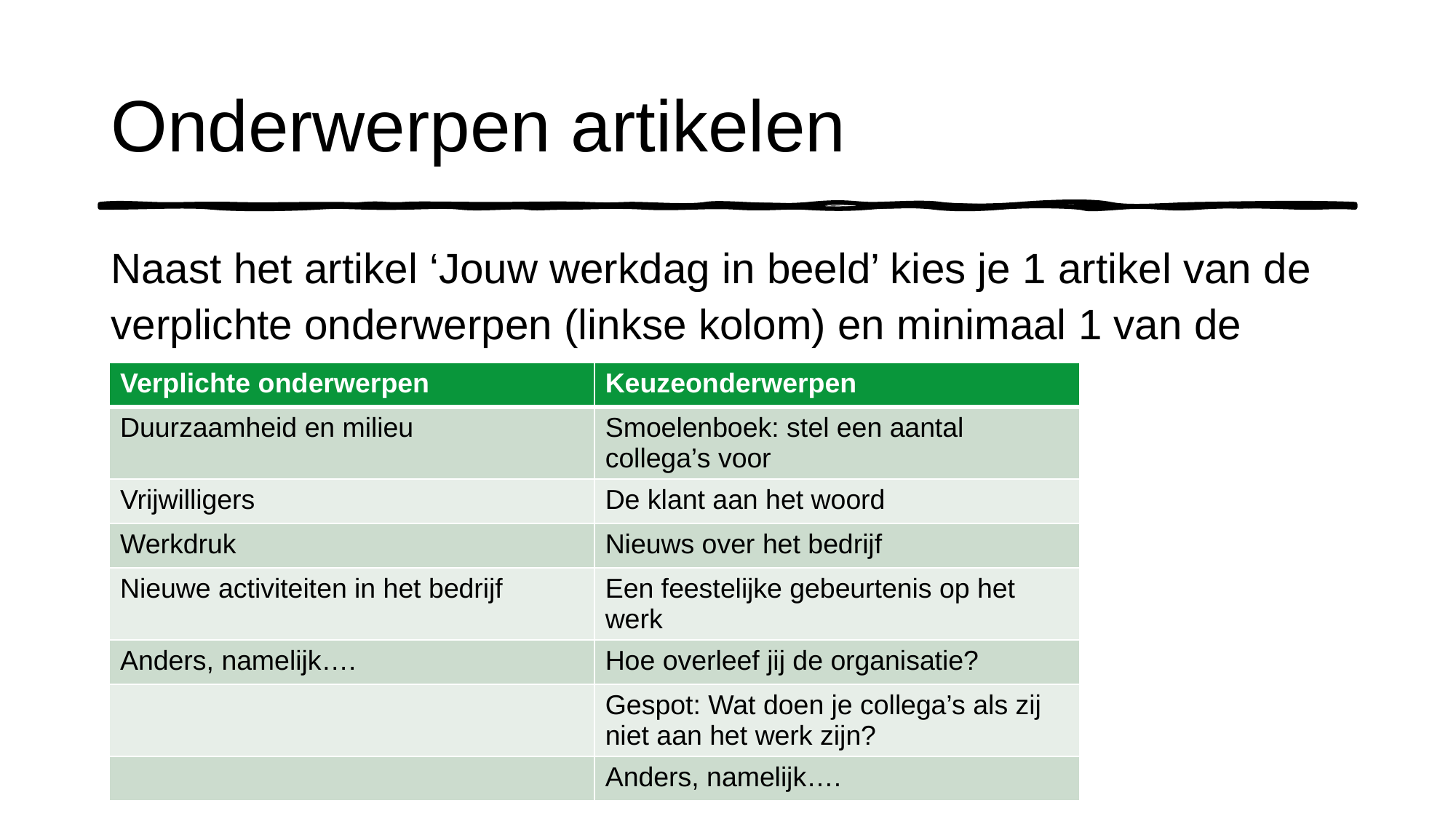

# Onderwerpen artikelen
Naast het artikel ‘Jouw werkdag in beeld’ kies je 1 artikel van de verplichte onderwerpen (linkse kolom) en minimaal 1 van de keuzeonderwerpen.

| Verplichte onderwerpen | Keuzeonderwerpen |
| --- | --- |
| Duurzaamheid en milieu | Smoelenboek: stel een aantal collega’s voor |
| Vrijwilligers | De klant aan het woord |
| Werkdruk | Nieuws over het bedrijf |
| Nieuwe activiteiten in het bedrijf | Een feestelijke gebeurtenis op het werk |
| Anders, namelijk…. | Hoe overleef jij de organisatie? |
|  | Gespot: Wat doen je collega’s als zij niet aan het werk zijn? |
|  | Anders, namelijk…. |